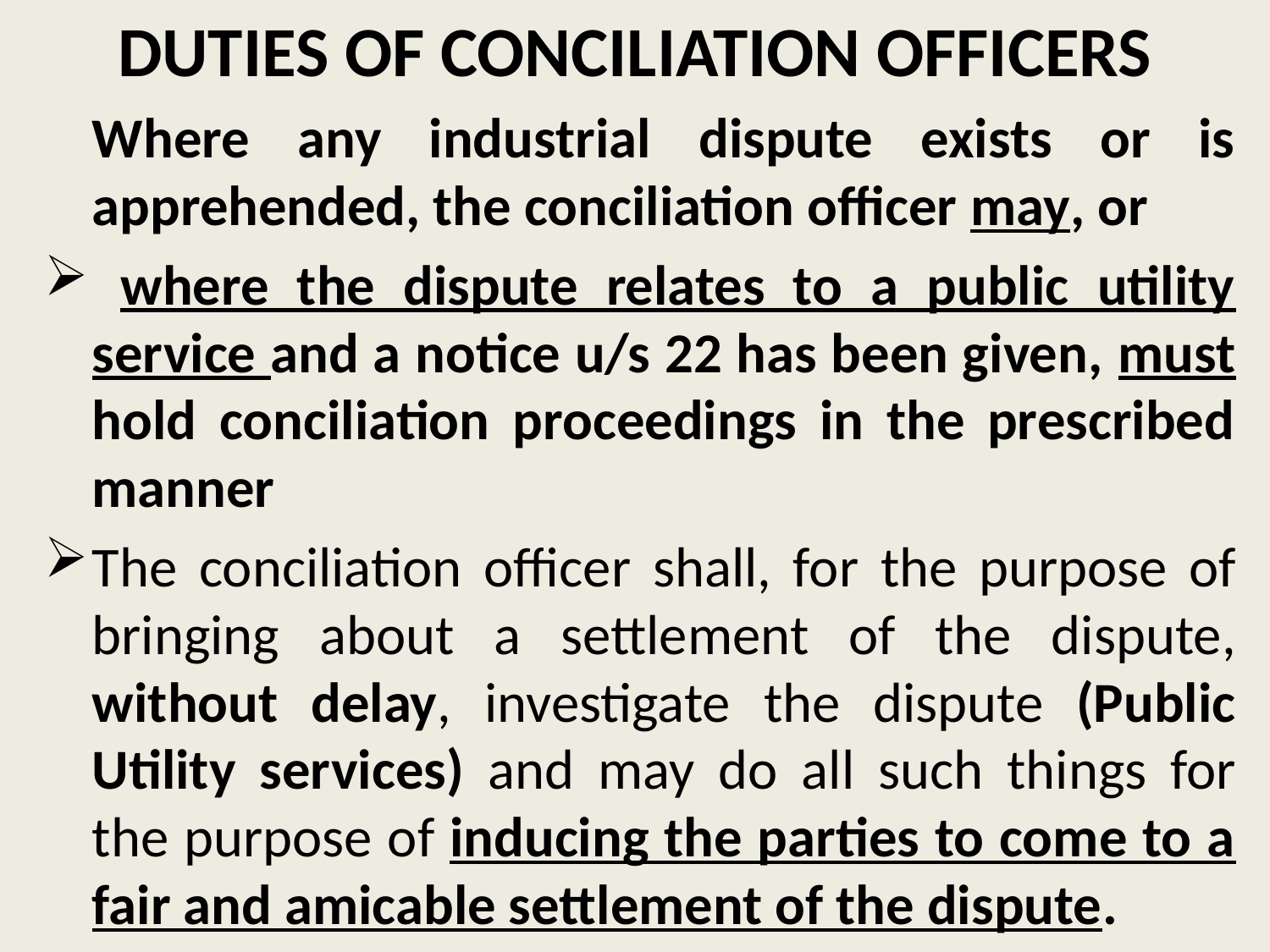

# DUTIES OF CONCILIATION OFFICERS
 Where any industrial dispute exists or is apprehended, the conciliation officer may, or
 where the dispute relates to a public utility service and a notice u/s 22 has been given, must hold conciliation proceedings in the prescribed manner
The conciliation officer shall, for the purpose of bringing about a settlement of the dispute, without delay, investigate the dispute (Public Utility services) and may do all such things for the purpose of inducing the parties to come to a fair and amicable settlement of the dispute.